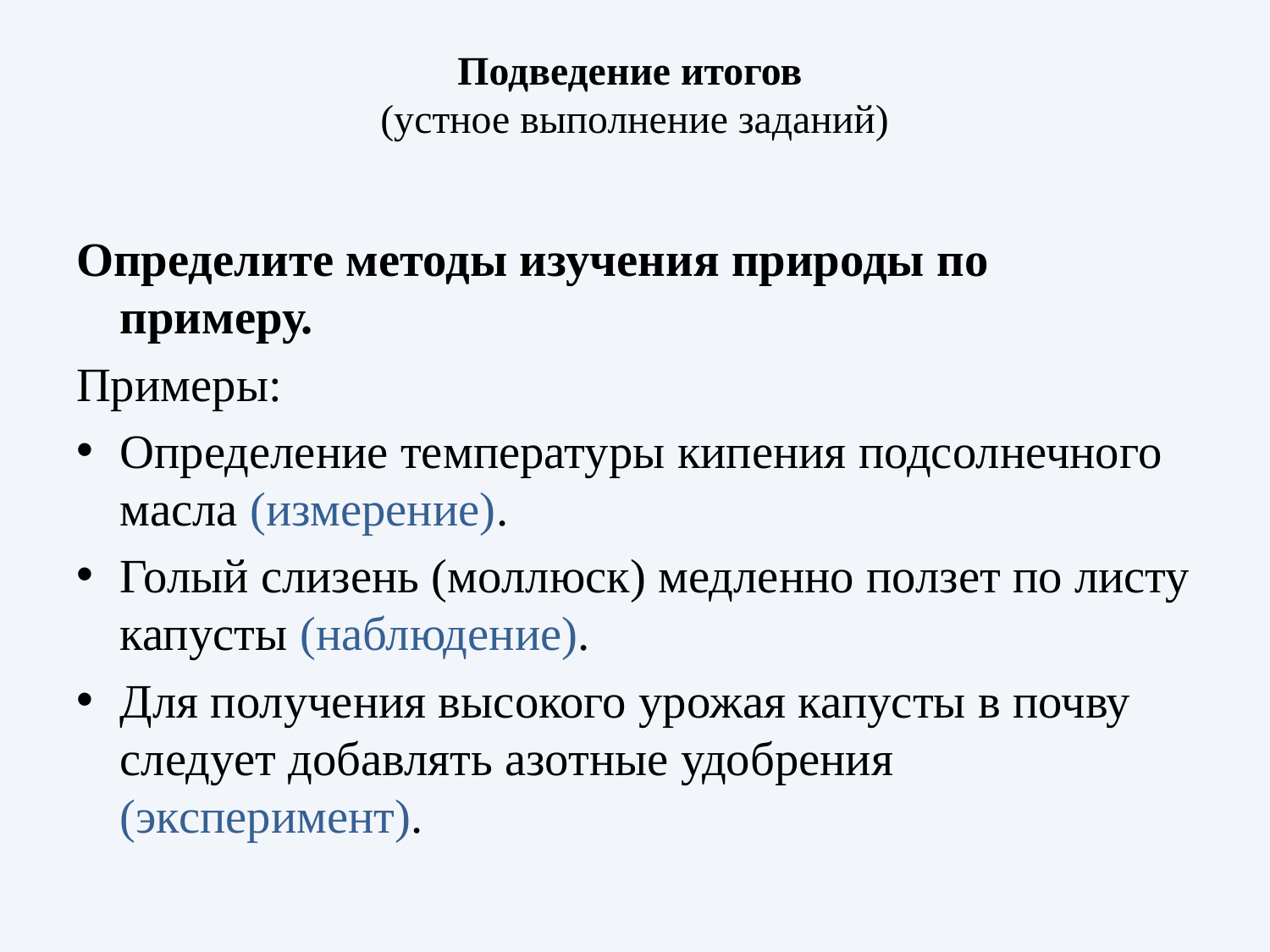

# Подведение итогов (устное выполнение заданий)
Определите методы изучения природы по примеру.
Примеры:
Определение температуры кипения подсолнечного масла (измерение).
Голый слизень (моллюск) медленно ползет по листу капусты (наблюдение).
Для получения высокого урожая капусты в почву следует добавлять азотные удобрения (эксперимент).